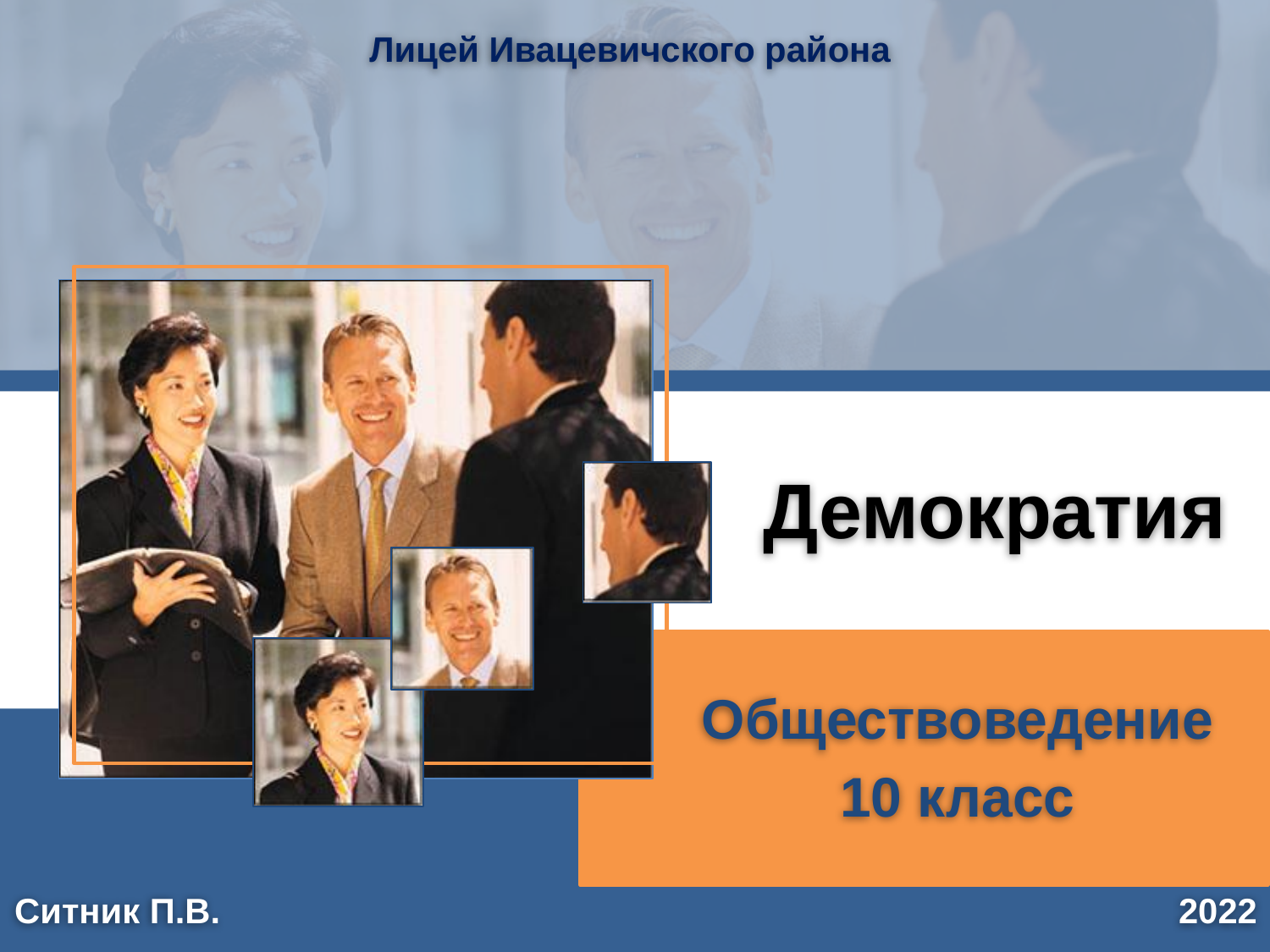

Лицей Ивацевичского района
# Демократия
Обществоведение
10 класс
2022
Ситник П.В.